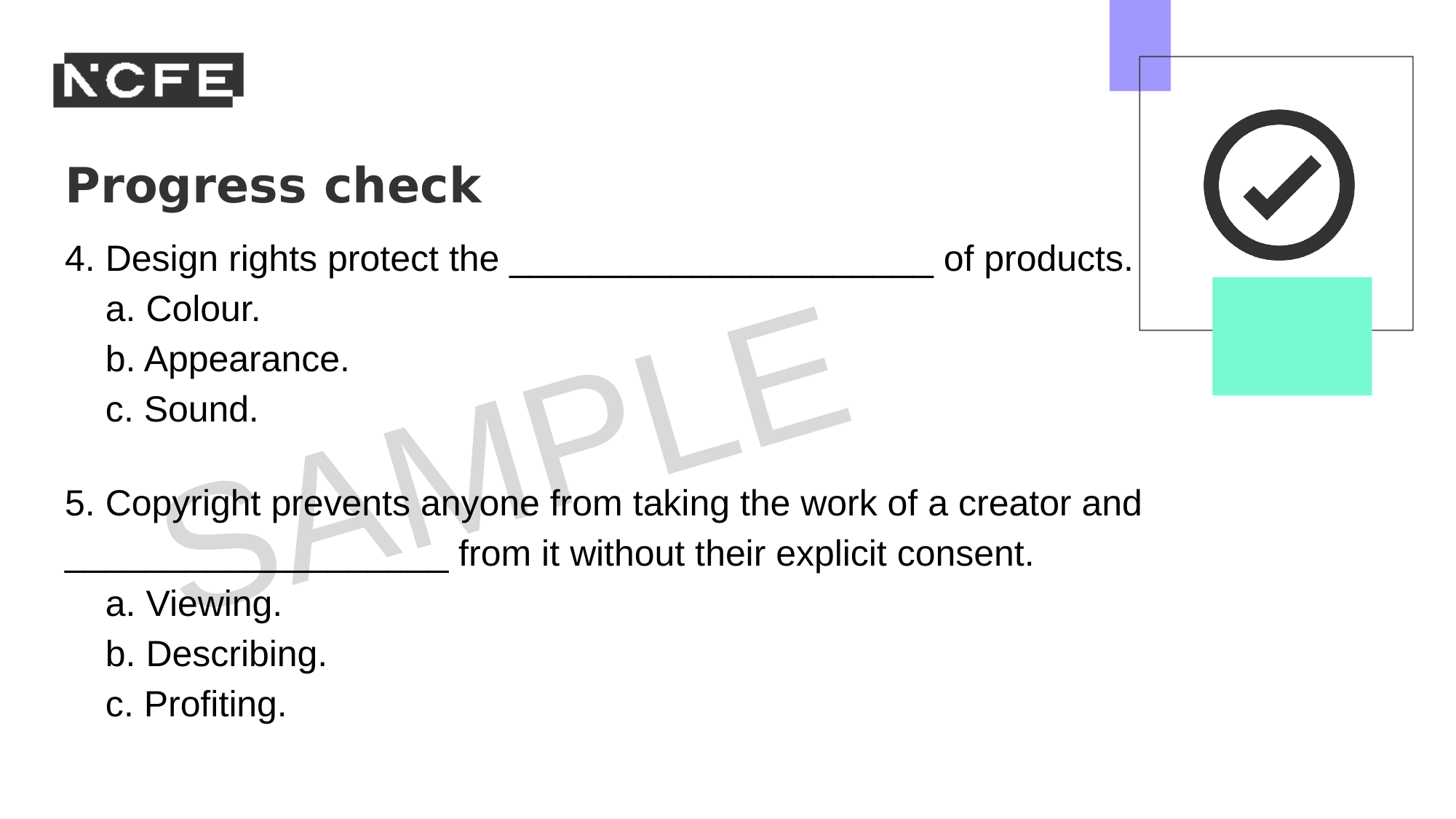

4. Design rights protect the _____________________ of products.
    a. Colour.
    b. Appearance.
    c. Sound.
5. Copyright prevents anyone from taking the work of a creator and ___________________ from it without their explicit consent.
    a. Viewing.
    b. Describing.
    c. Profiting.